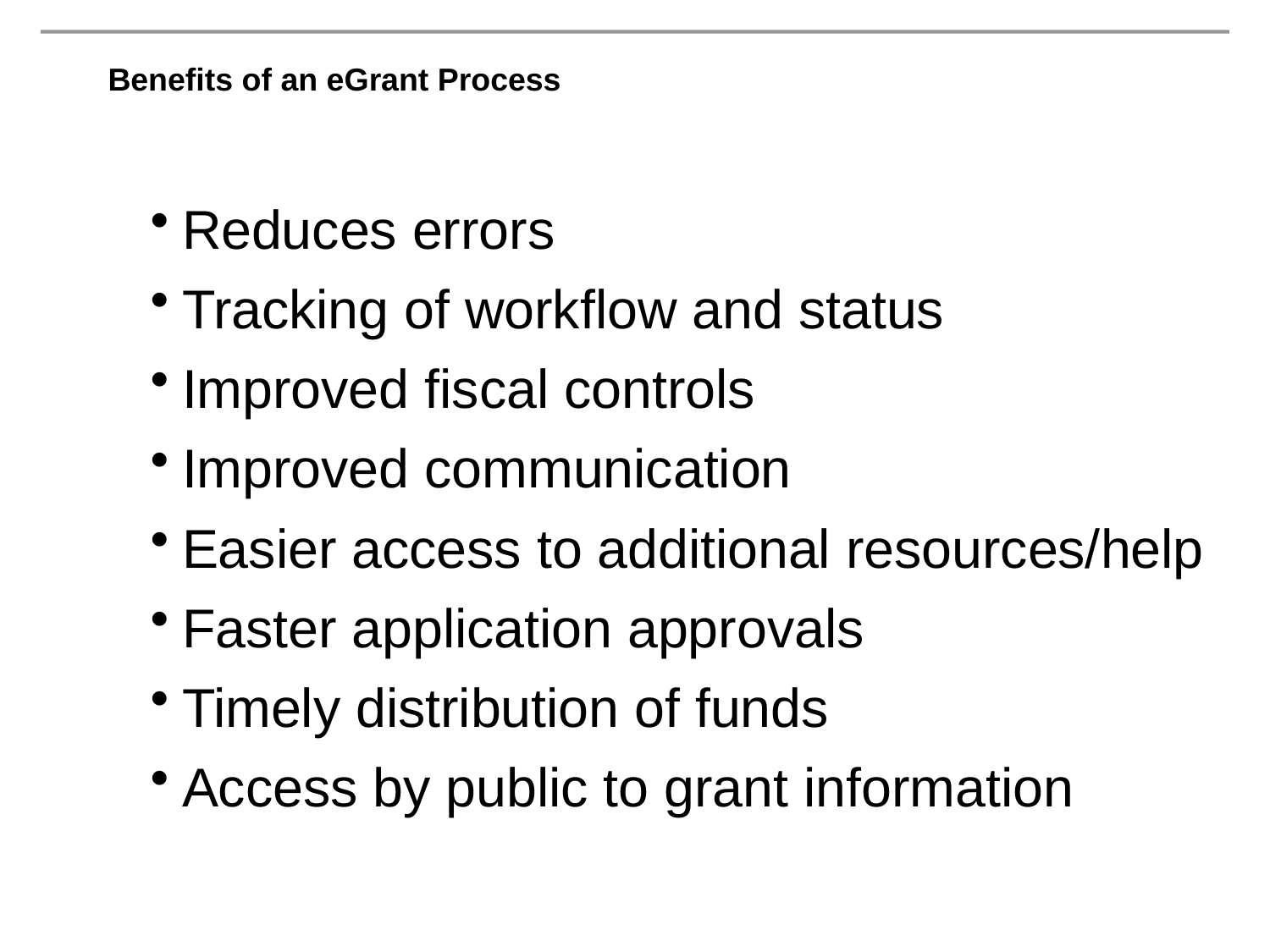

# Benefits of an eGrant Process
Reduces errors

Tracking of workflow and status

Improved fiscal controls

Improved communication

Easier access to additional resources/help

Faster application approvals

Timely distribution of funds

Access by public to grant information